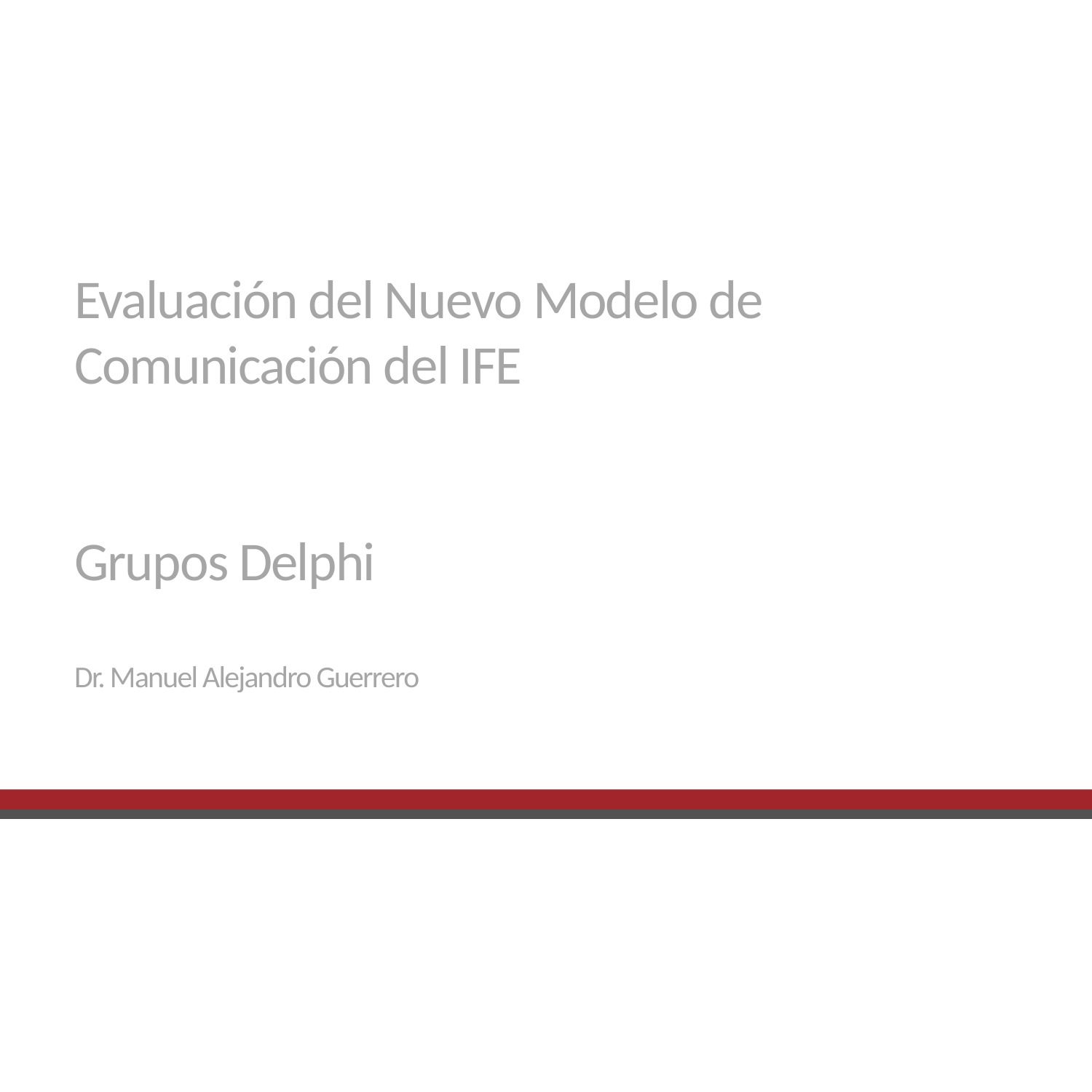

Evaluación del Nuevo Modelo de Comunicación del IFE

Grupos Delphi

Dr. Manuel Alejandro Guerrero